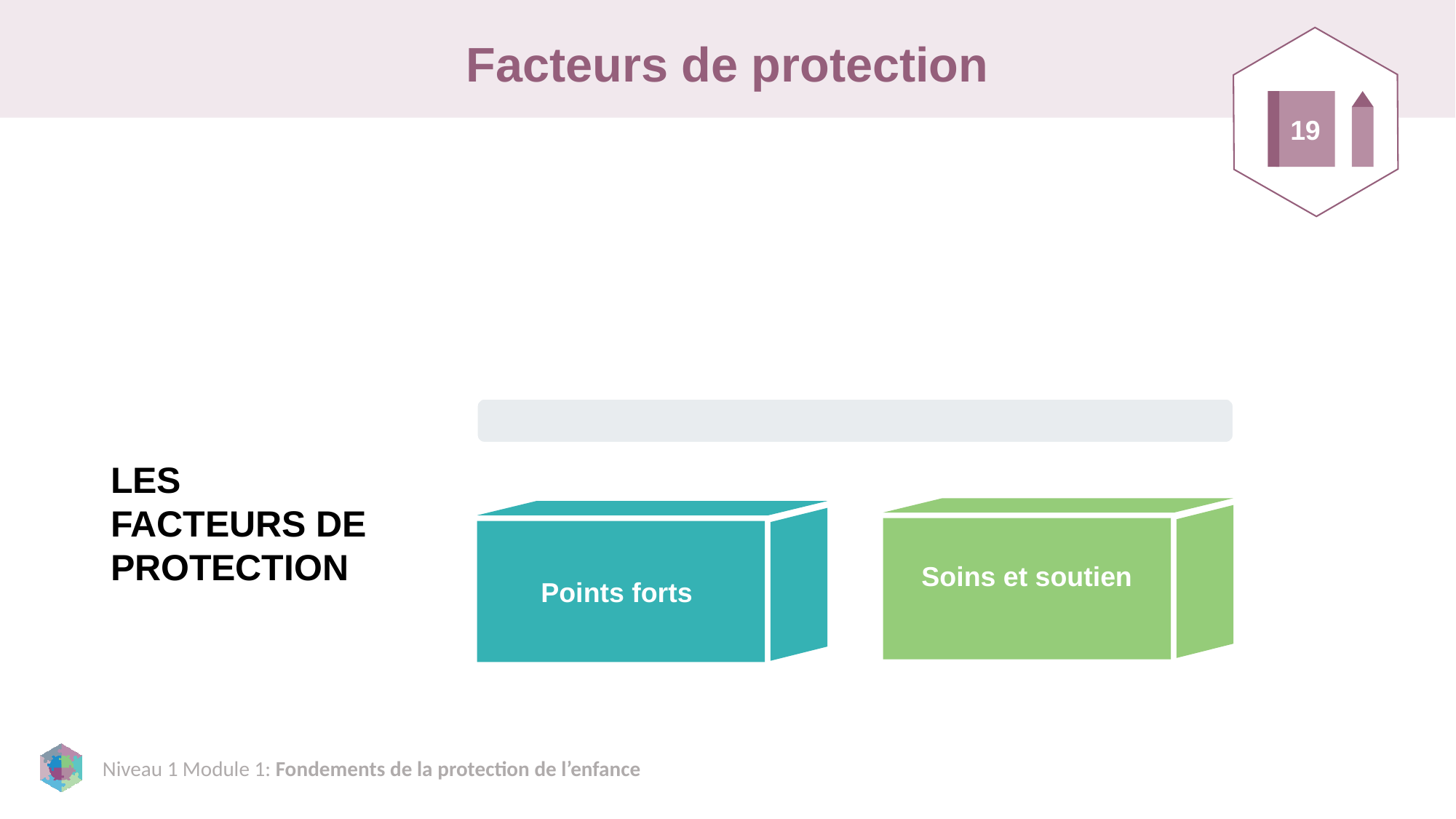

# Facteurs de protection

19

LES FACTEURS DE PROTECTION

Soins et soutien
Points forts